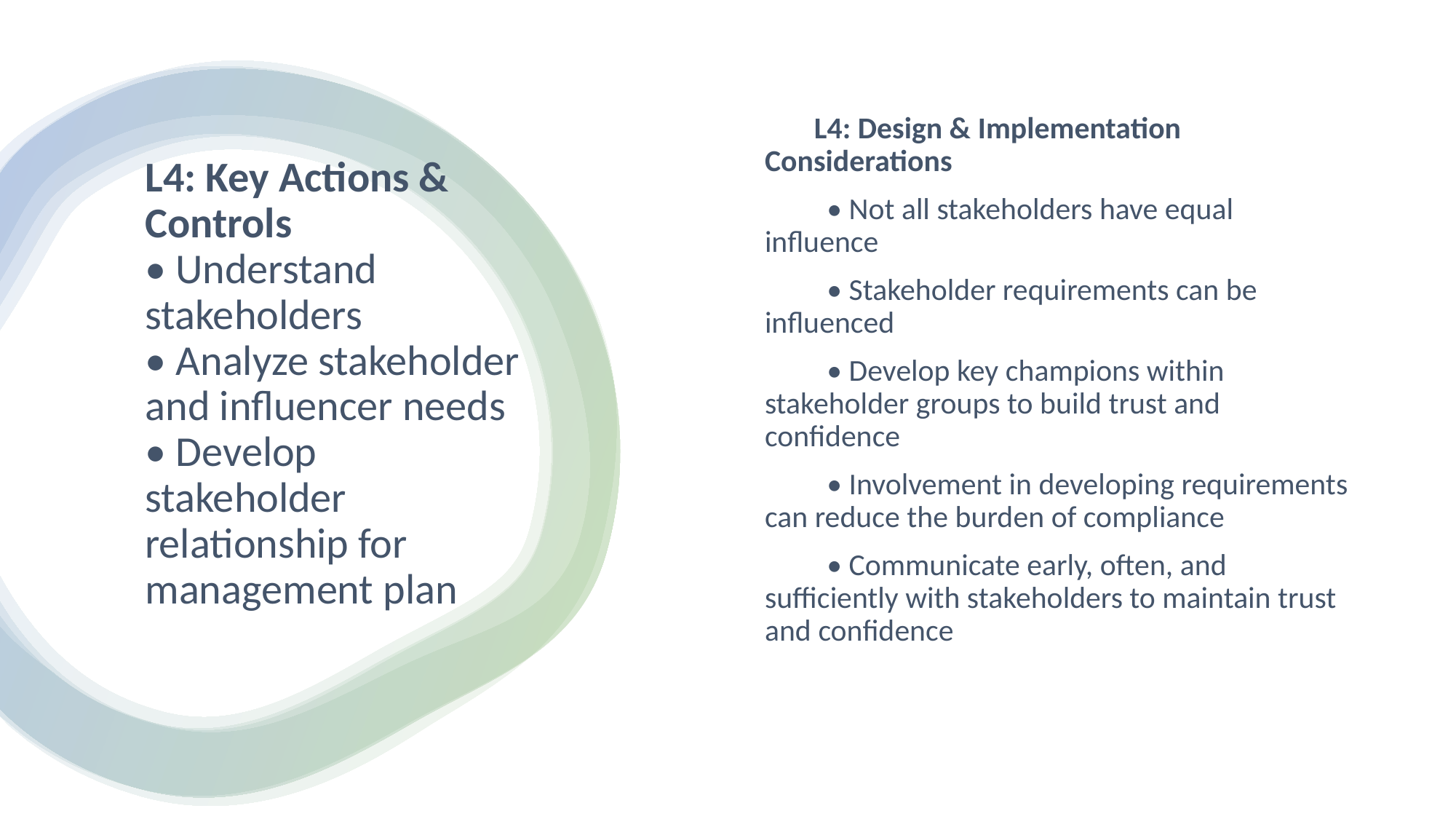

L4: Design & Implementation Considerations
         • Not all stakeholders have equal influence
         • Stakeholder requirements can be influenced
         • Develop key champions within stakeholder groups to build trust and confidence
         • Involvement in developing requirements can reduce the burden of compliance
         • Communicate early, often, and sufficiently with stakeholders to maintain trust and confidence

# L4: Key Actions & Controls • Understand stakeholders • Analyze stakeholder and influencer needs • Develop stakeholder relationship for management plan